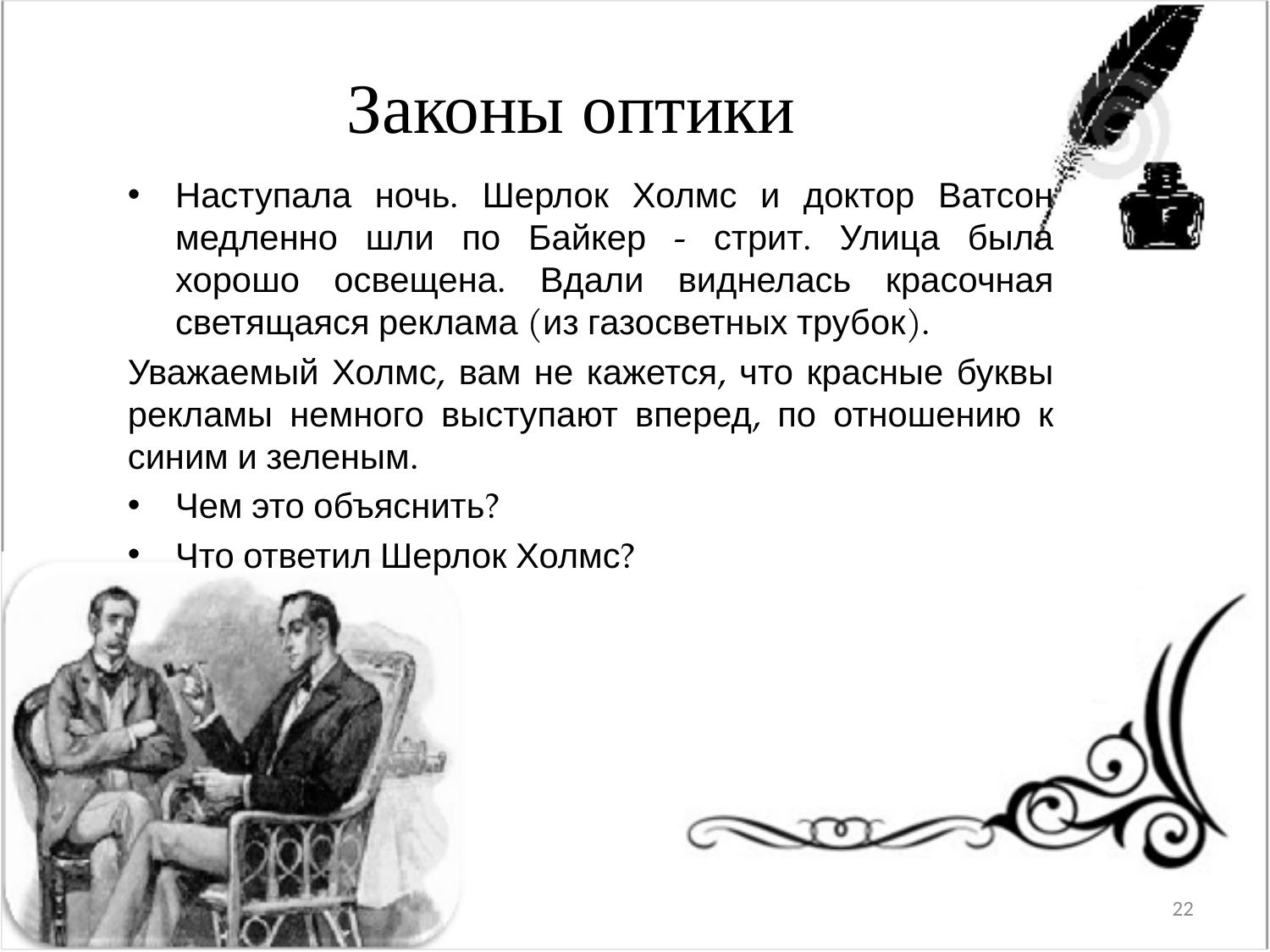

# Законы оптики
Наступала ночь. Шерлок Холмс и доктор Ватсон медленно шли по Байкер - стрит. Улица была хорошо освещена. Вдали виднелась красочная светящаяся реклама (из газосветных трубок).
Уважаемый Холмс, вам не кажется, что красные буквы рекламы немного выступают вперед, по отношению к синим и зеленым.
Чем это объяснить?
Что ответил Шерлок Холмс?
22